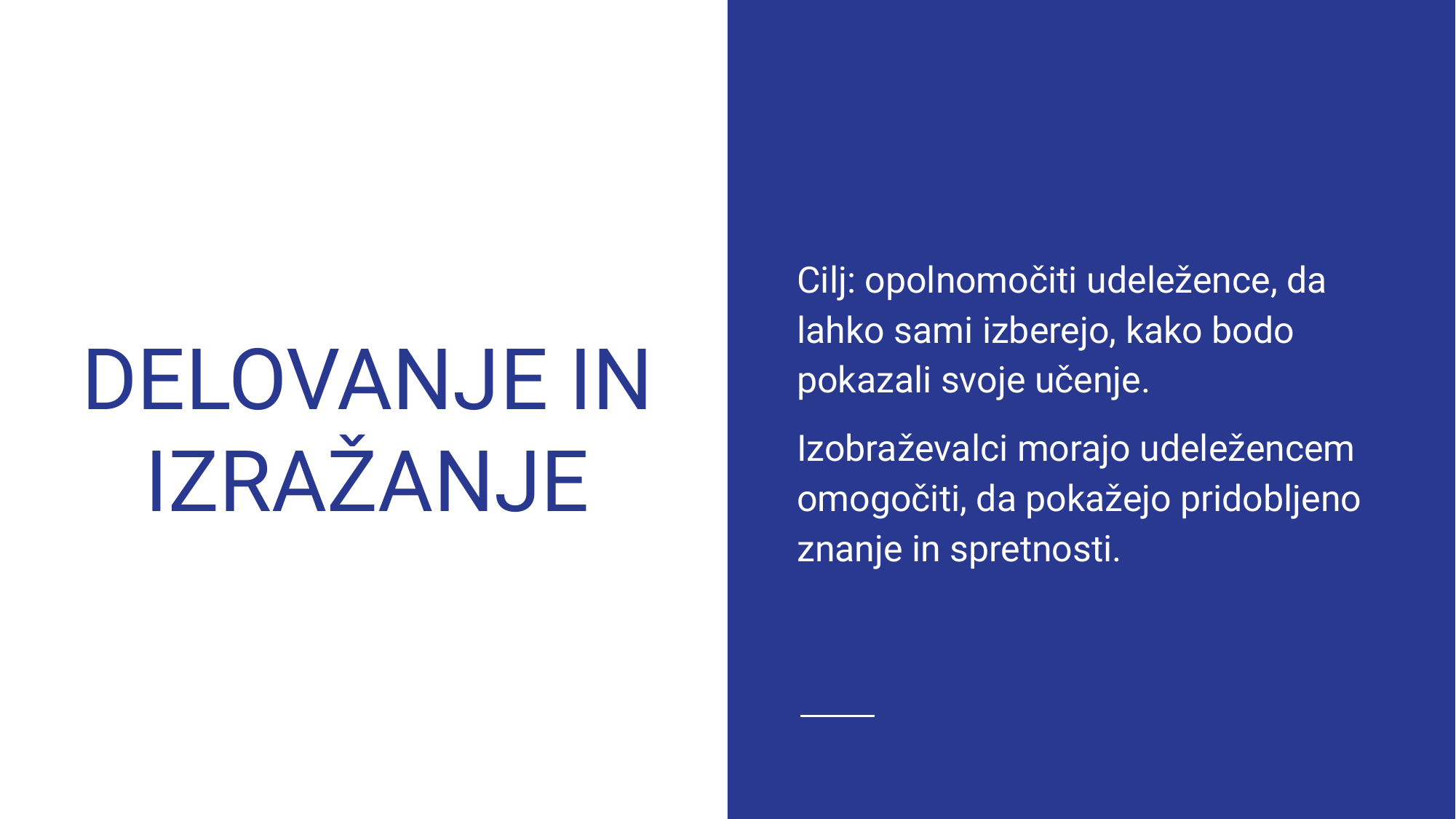

Cilj: opolnomočiti udeležence, da lahko sami izberejo, kako bodo pokazali svoje učenje.
Izobraževalci morajo udeležencem omogočiti, da pokažejo pridobljeno znanje in spretnosti.
# DELOVANJE IN IZRAŽANJE